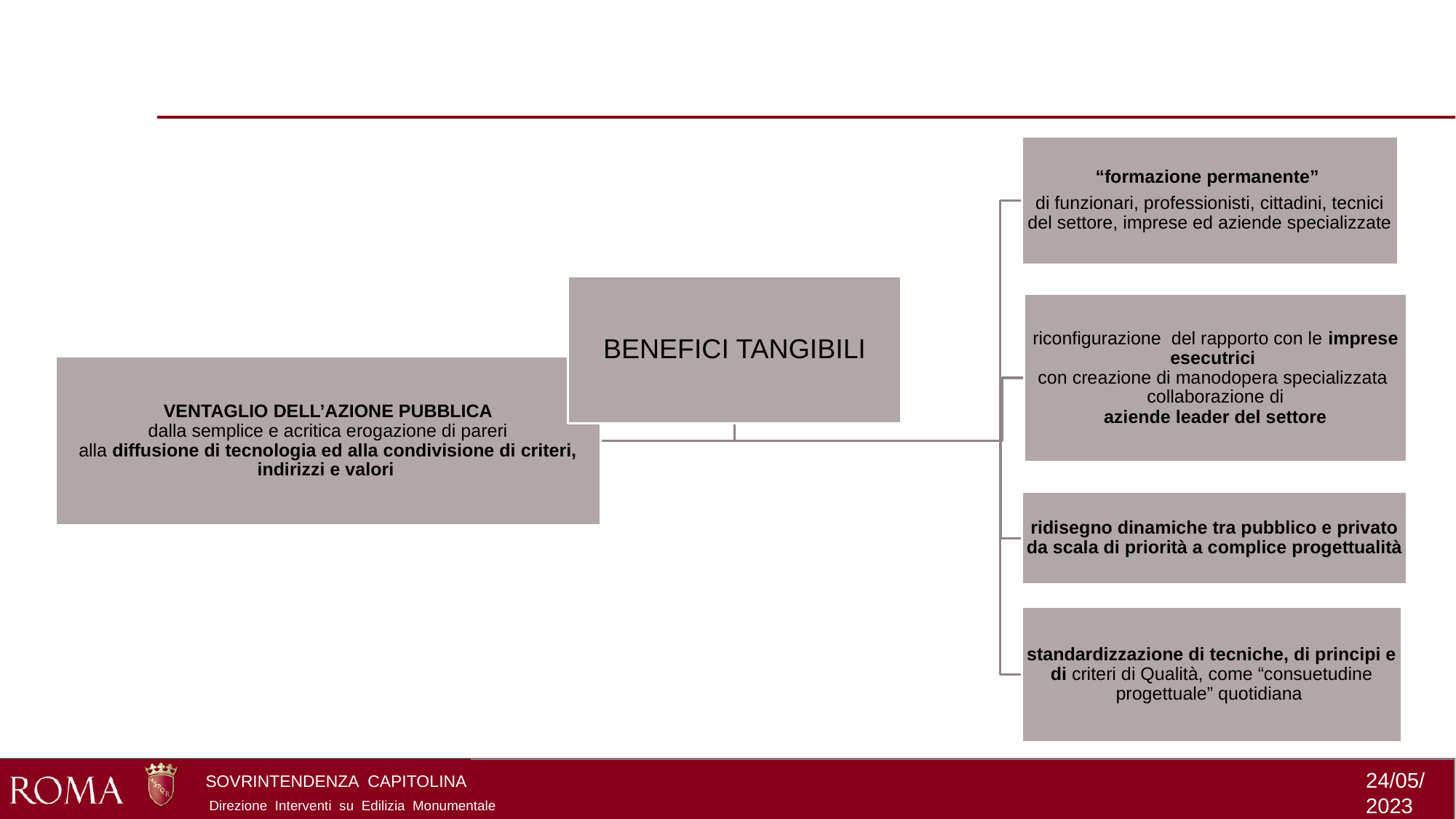

#

33
VENTAGLIO DELL’AZIONE PUBBLICA
dalla semplice e acritica erogazione di pareri
alla diffusione di tecnologia ed alla condivisione di criteri, indirizzi e valori
“formazione permanente”
di funzionari, professionisti, cittadini, tecnici del settore, imprese ed aziende specializzate
riconfigurazione  del rapporto con le imprese esecutrici
con creazione di manodopera specializzata
 collaborazione di
aziende leader del settore
ridisegno dinamiche tra pubblico e privato da scala di priorità a complice progettualità
standardizzazione di tecniche, di principi e di criteri di Qualità, come “consuetudine progettuale” quotidiana
BENEFICI TANGIBILI
24/05/2023